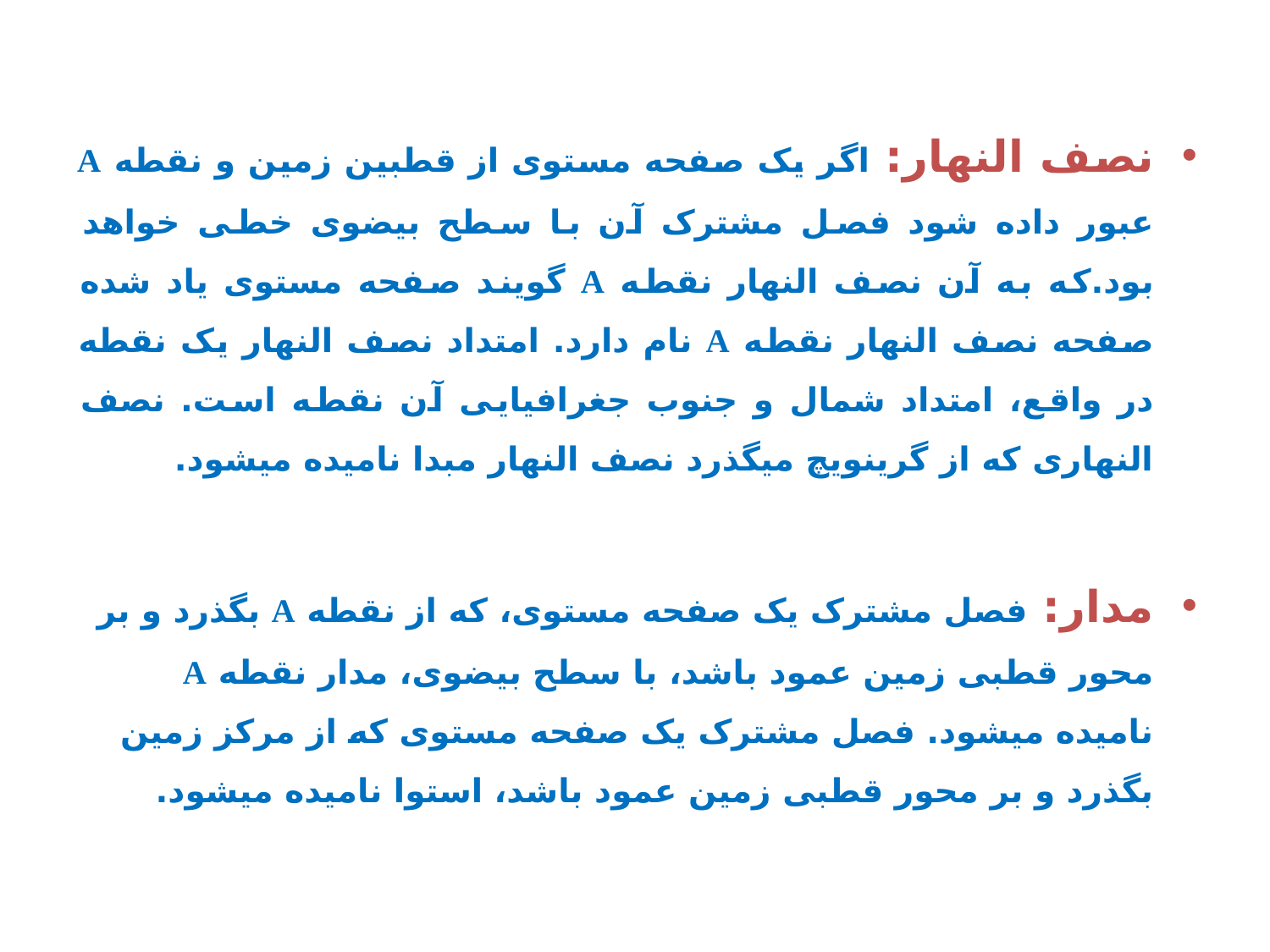

نصف النهار: اگر یک صفحه مستوی از قطبین زمین و نقطه A عبور داده شود فصل مشترک آن با سطح بیضوی خطی خواهد بود.که به آن نصف النهار نقطه A گویند صفحه مستوی یاد شده صفحه نصف النهار نقطه A نام دارد. امتداد نصف النهار یک نقطه در واقع، امتداد شمال و جنوب جغرافیایی آن نقطه است. نصف النهاری که از گرینویچ میگذرد نصف النهار مبدا نامیده میشود.

مدار: فصل مشترک یک صفحه مستوی، که از نقطه A بگذرد و بر محور قطبی زمین عمود باشد، با سطح بیضوی، مدار نقطه A نامیده میشود. فصل مشترک یک صفحه مستوی که از مرکز زمین بگذرد و بر محور قطبی زمین عمود باشد، استوا نامیده میشود.